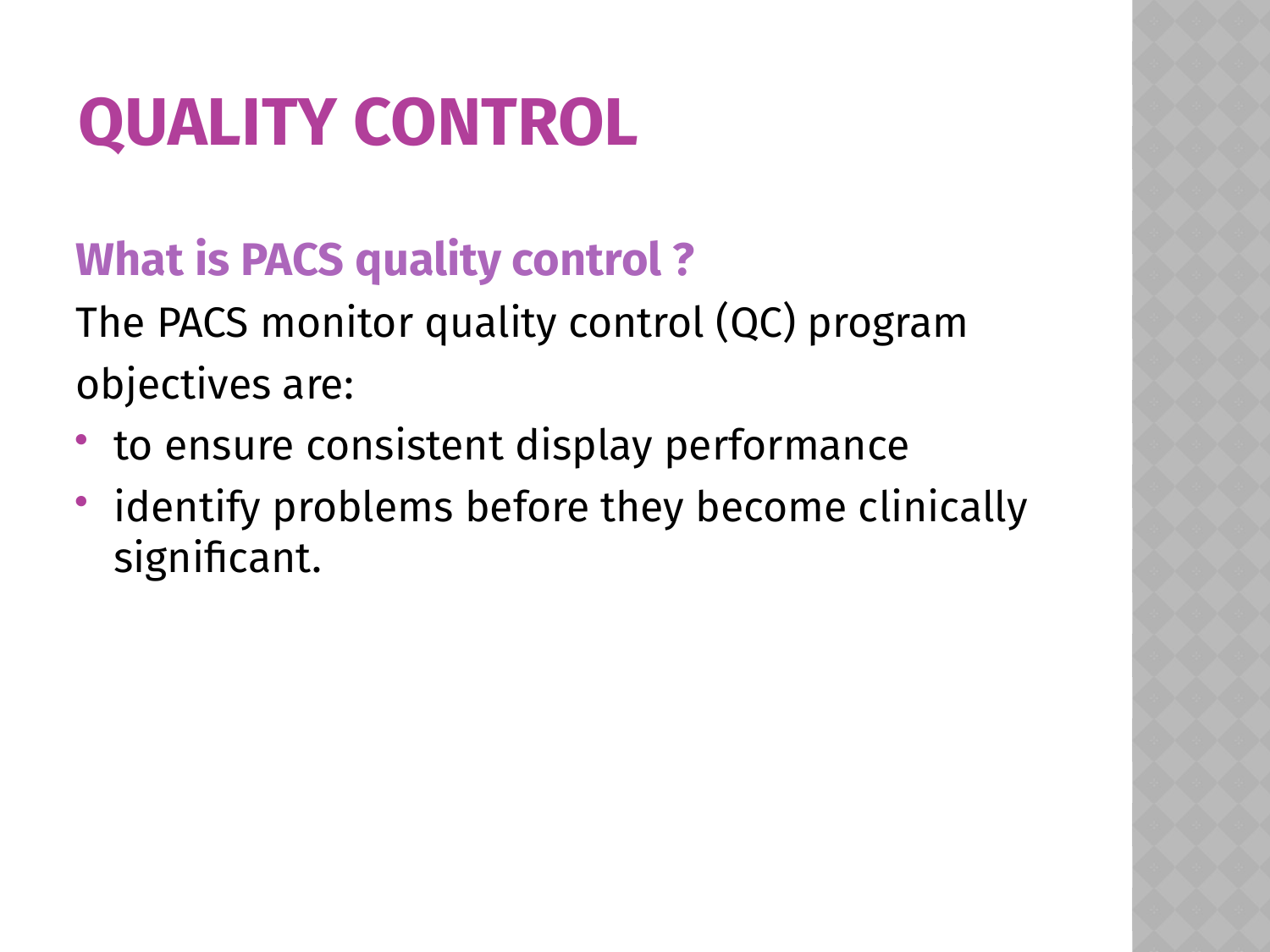

# Quality Control
What is PACS quality control ?
The PACS monitor quality control (QC) program
objectives are:
to ensure consistent display performance
identify problems before they become clinically significant.